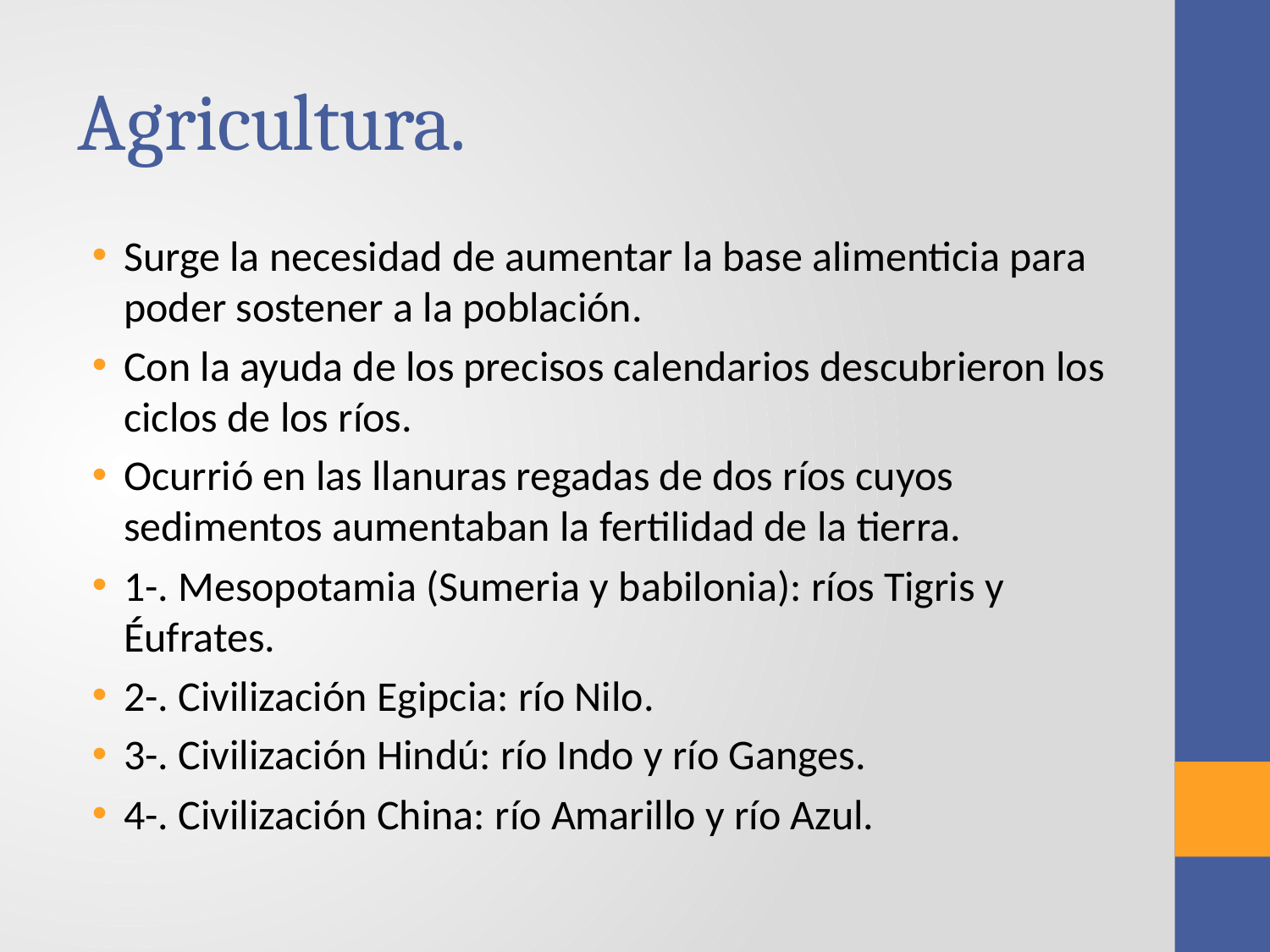

# Agricultura.
Surge la necesidad de aumentar la base alimenticia para poder sostener a la población.
Con la ayuda de los precisos calendarios descubrieron los ciclos de los ríos.
Ocurrió en las llanuras regadas de dos ríos cuyos sedimentos aumentaban la fertilidad de la tierra.
1-. Mesopotamia (Sumeria y babilonia): ríos Tigris y Éufrates.
2-. Civilización Egipcia: río Nilo.
3-. Civilización Hindú: río Indo y río Ganges.
4-. Civilización China: río Amarillo y río Azul.